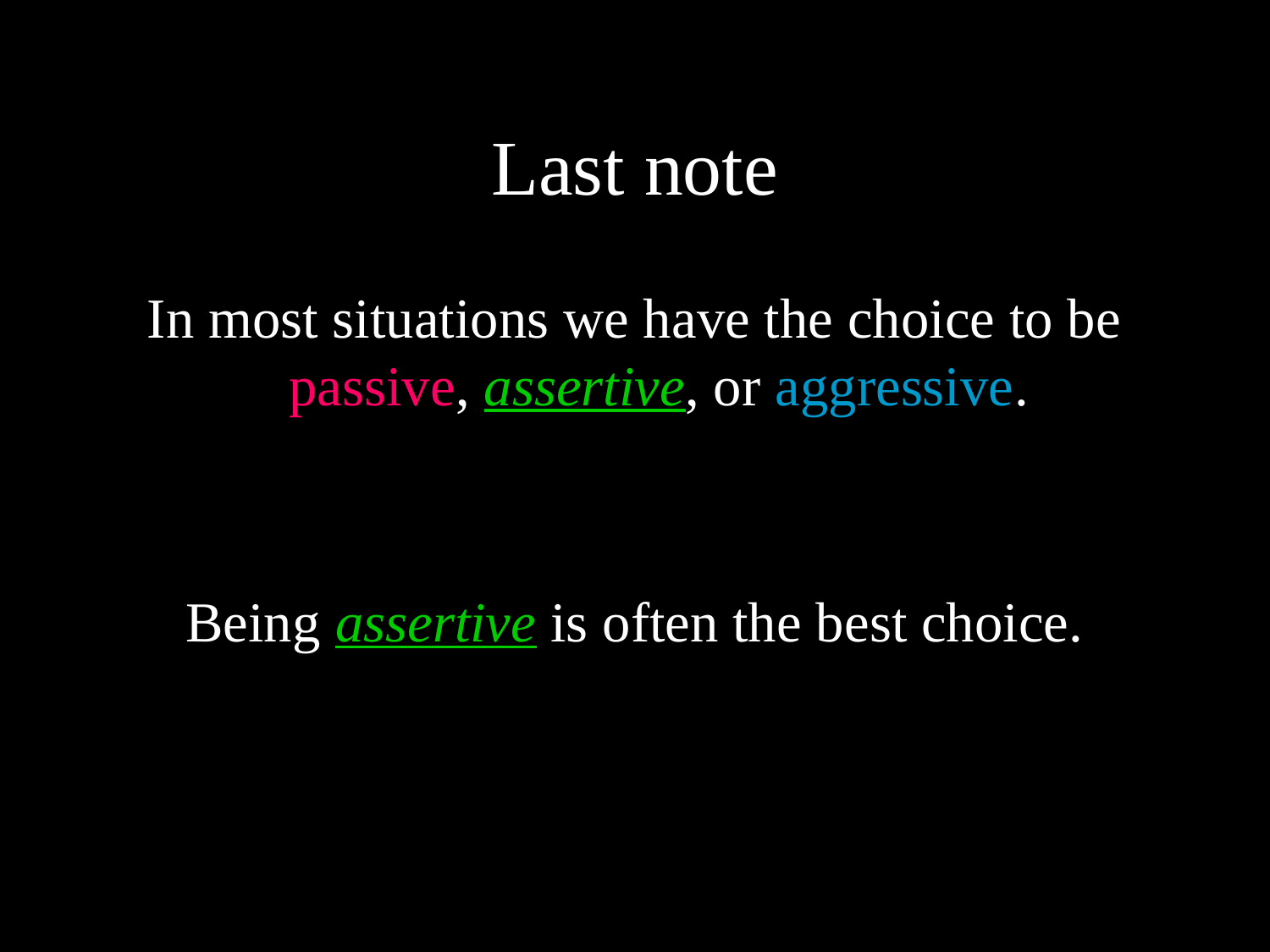

# Last note
In most situations we have the choice to be passive, assertive, or aggressive.

Being assertive is often the best choice.